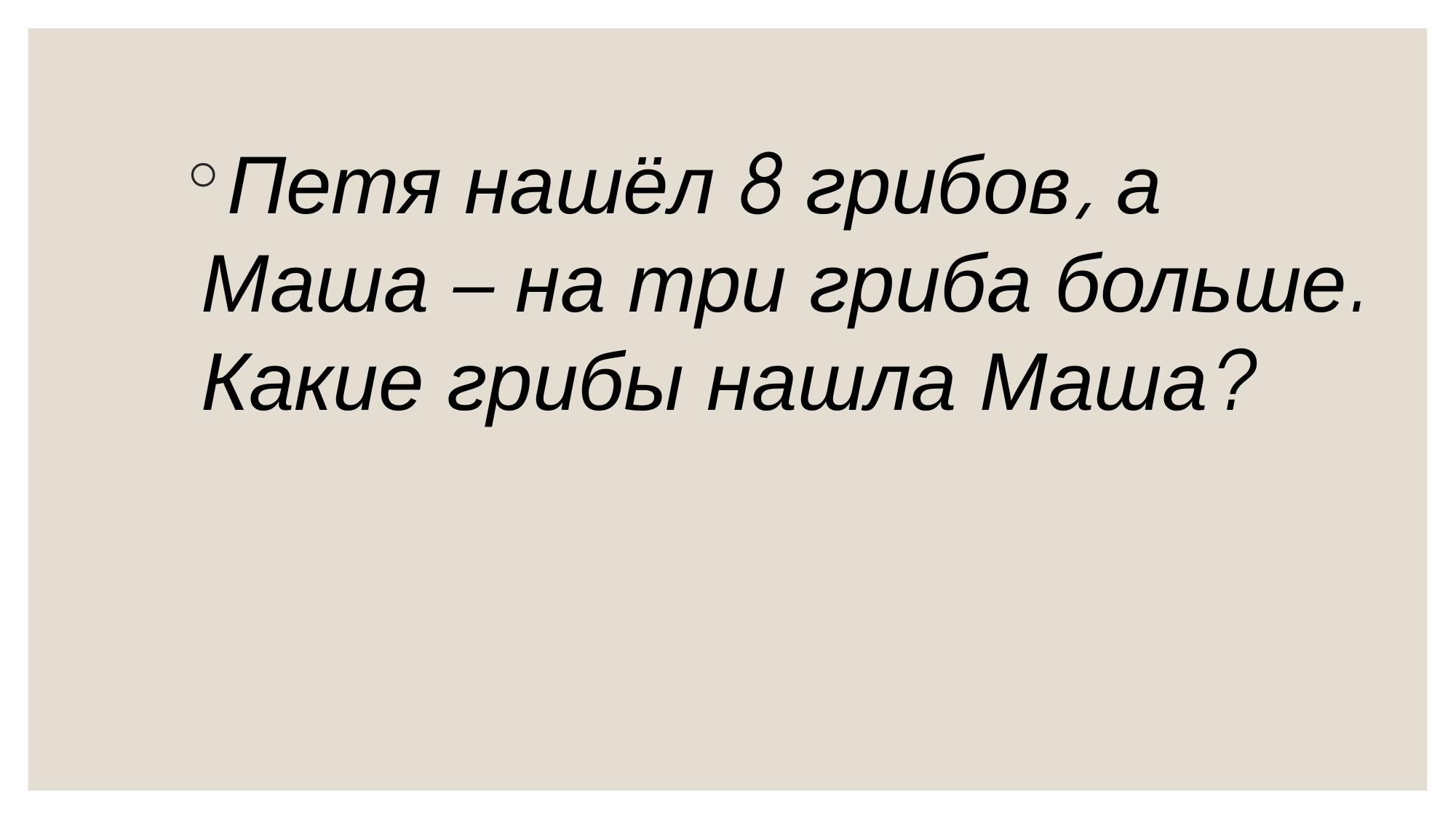

Петя нашёл 8 грибов, а Маша – на три гриба больше. Какие грибы нашла Маша?